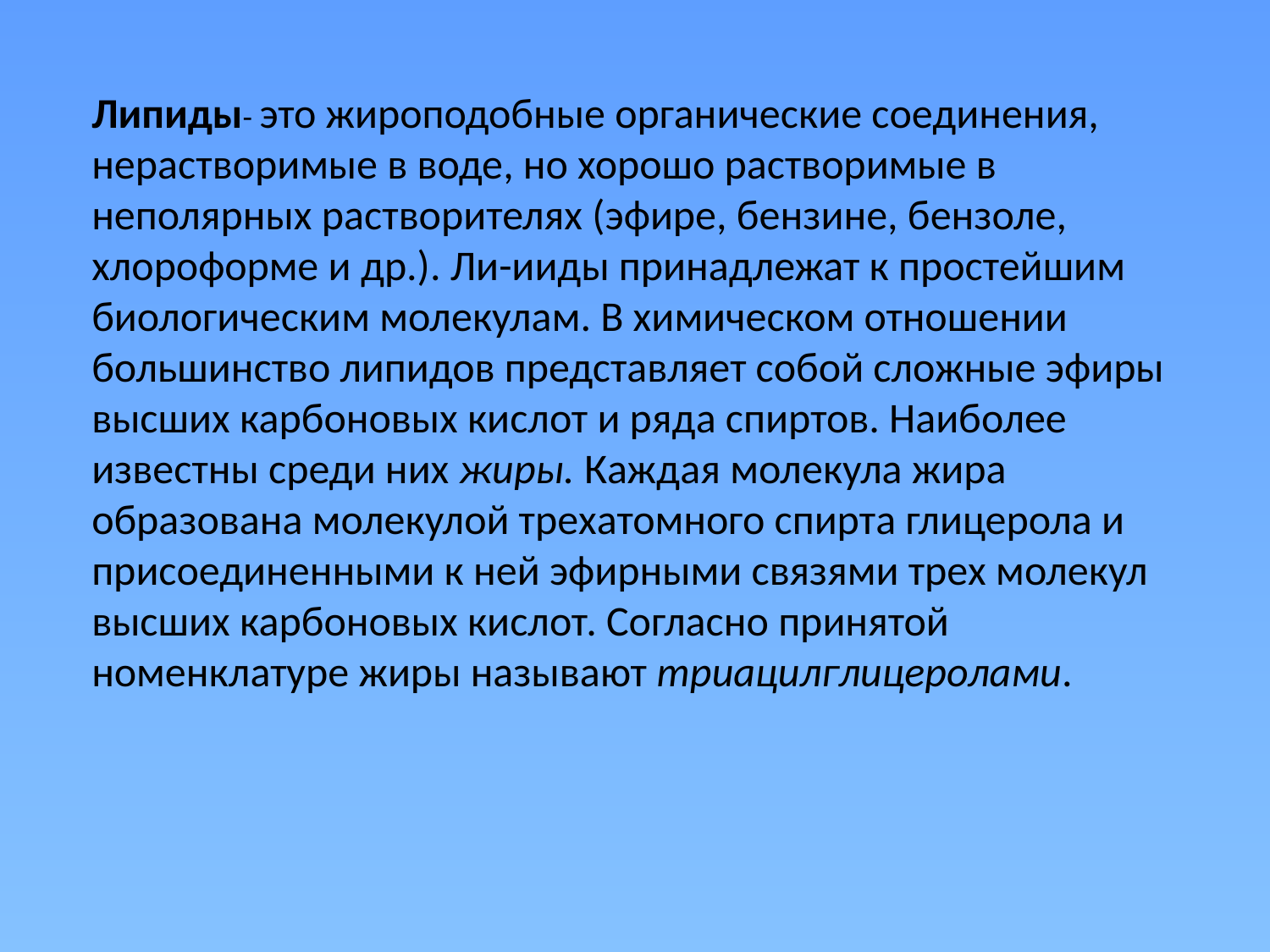

Липиды- это жироподобные органические соединения, нера­створимые в воде, но хорошо растворимые в неполярных ра­створителях (эфире, бензине, бензоле, хлороформе и др.). Ли-ииды принадлежат к простейшим биологическим молекулам. В химическом отношении большинство липидов представ­ляет собой сложные эфиры высших карбоновых кислот и ряда спиртов. Наиболее известны среди них жиры. Каждая молеку­ла жира образована молекулой трехатомного спирта глицерола и присоединенными к ней эфирными связями трех молекул высших карбоновых кислот. Согласно принятой номенклатуре жиры называют триацилглицеролами.